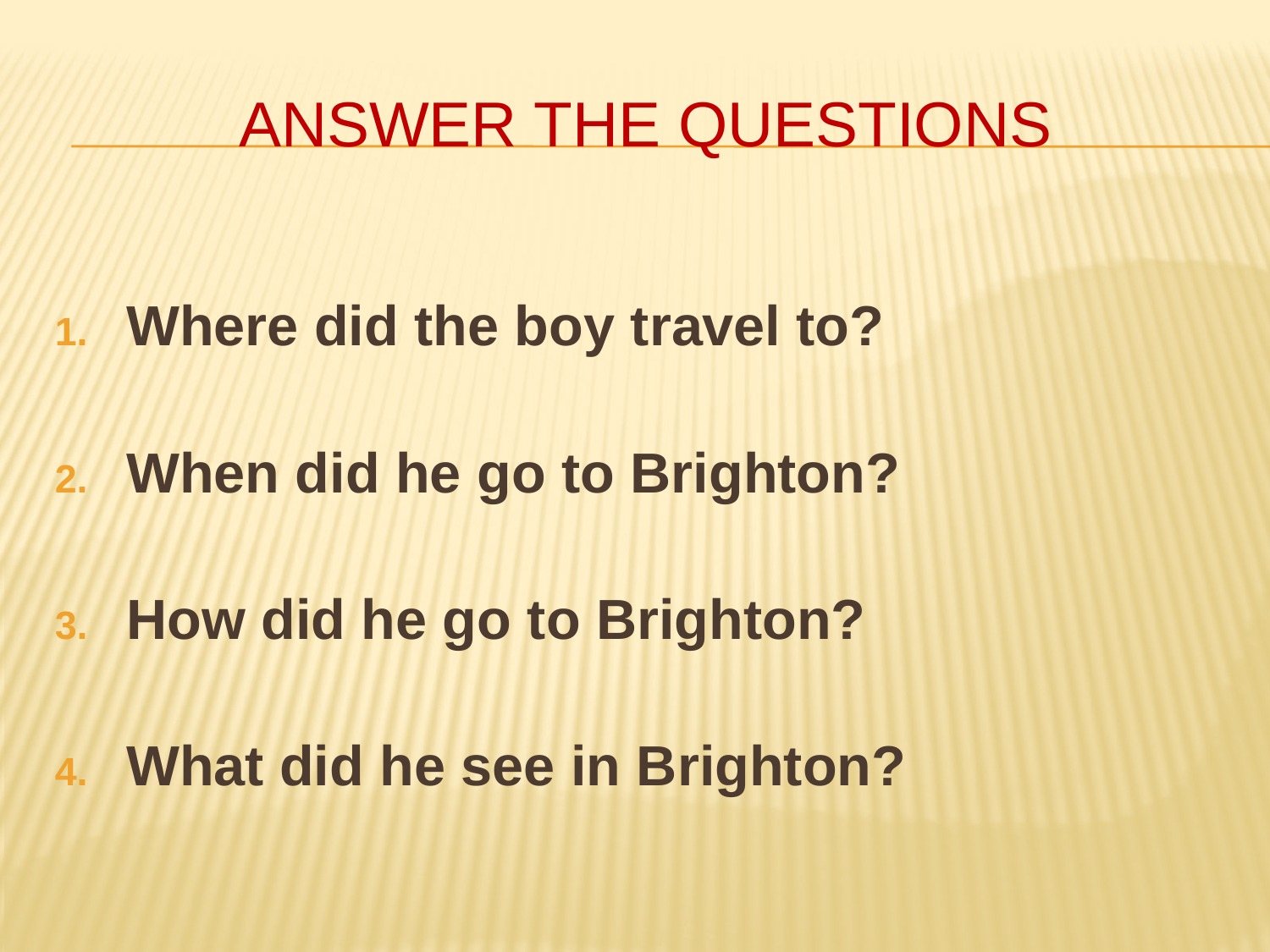

# Answer the questions
Where did the boy travel to?
When did he go to Brighton?
How did he go to Brighton?
What did he see in Brighton?